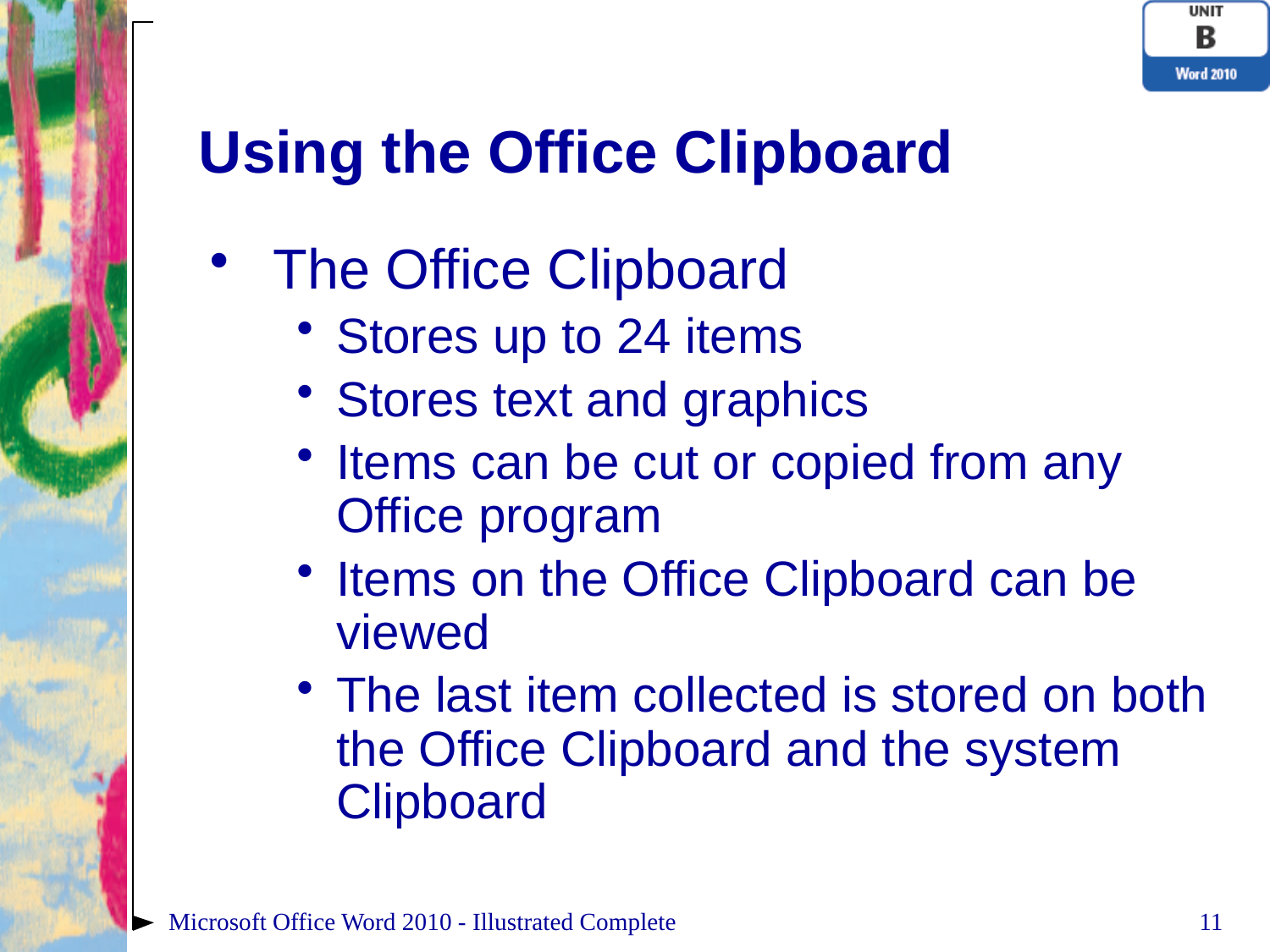

# Using the Office Clipboard
The Office Clipboard
Stores up to 24 items
Stores text and graphics
Items can be cut or copied from any Office program
Items on the Office Clipboard can be viewed
The last item collected is stored on both the Office Clipboard and the system Clipboard
Microsoft Office Word 2010 - Illustrated Complete
11